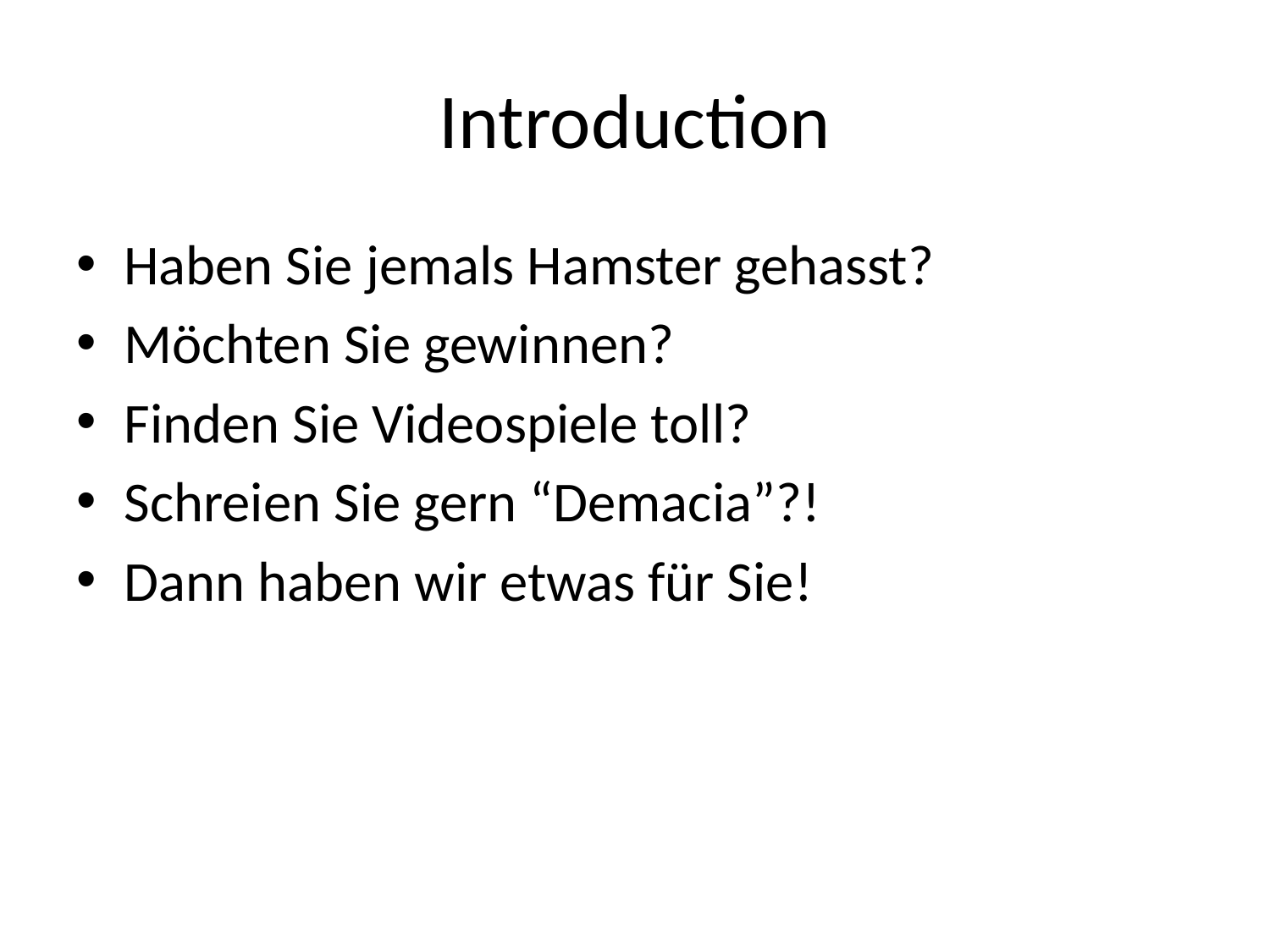

# Introduction
Haben Sie jemals Hamster gehasst?
Möchten Sie gewinnen?
Finden Sie Videospiele toll?
Schreien Sie gern “Demacia”?!
Dann haben wir etwas für Sie!